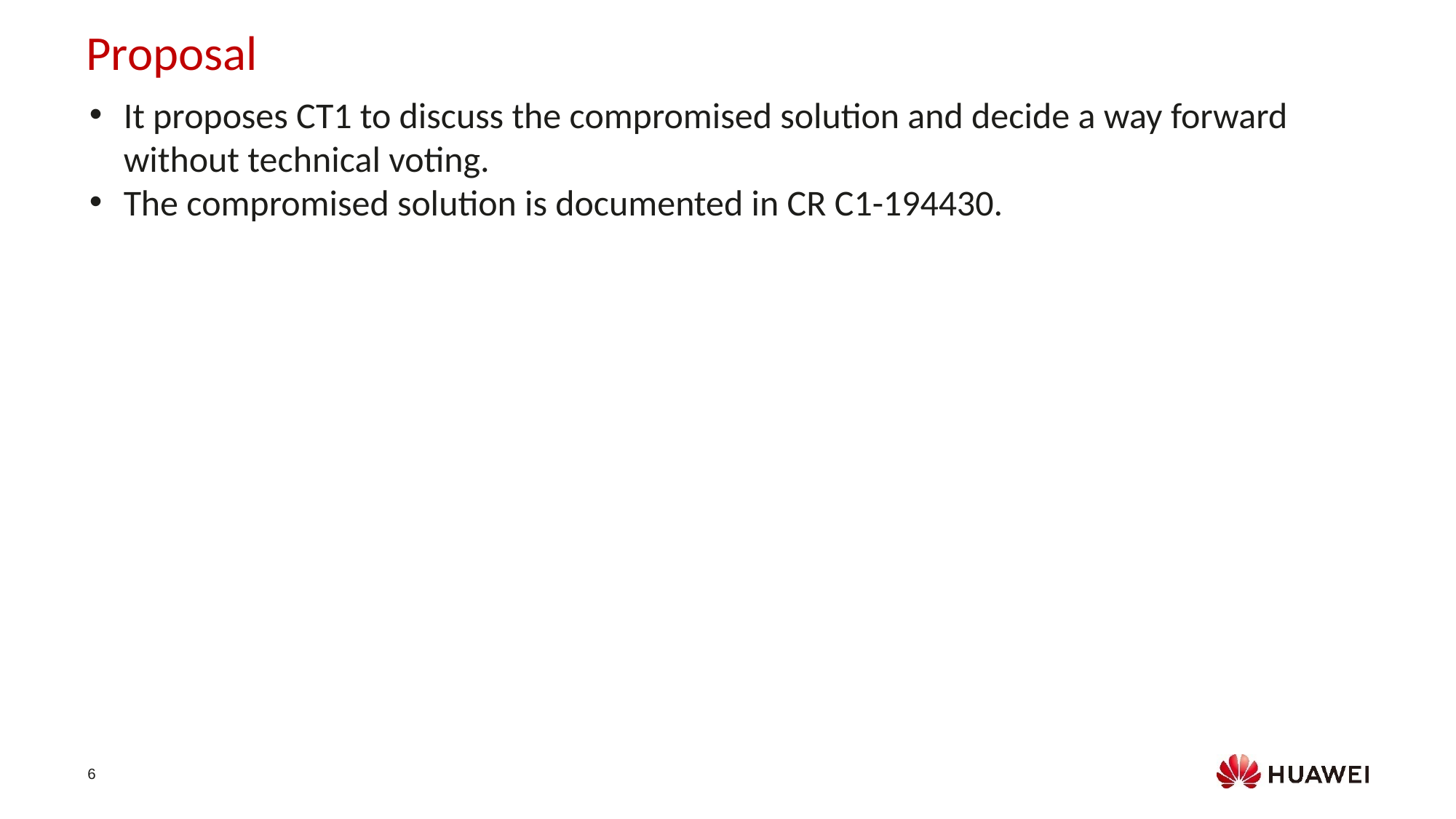

Proposal
It proposes CT1 to discuss the compromised solution and decide a way forward without technical voting.
The compromised solution is documented in CR C1-194430.